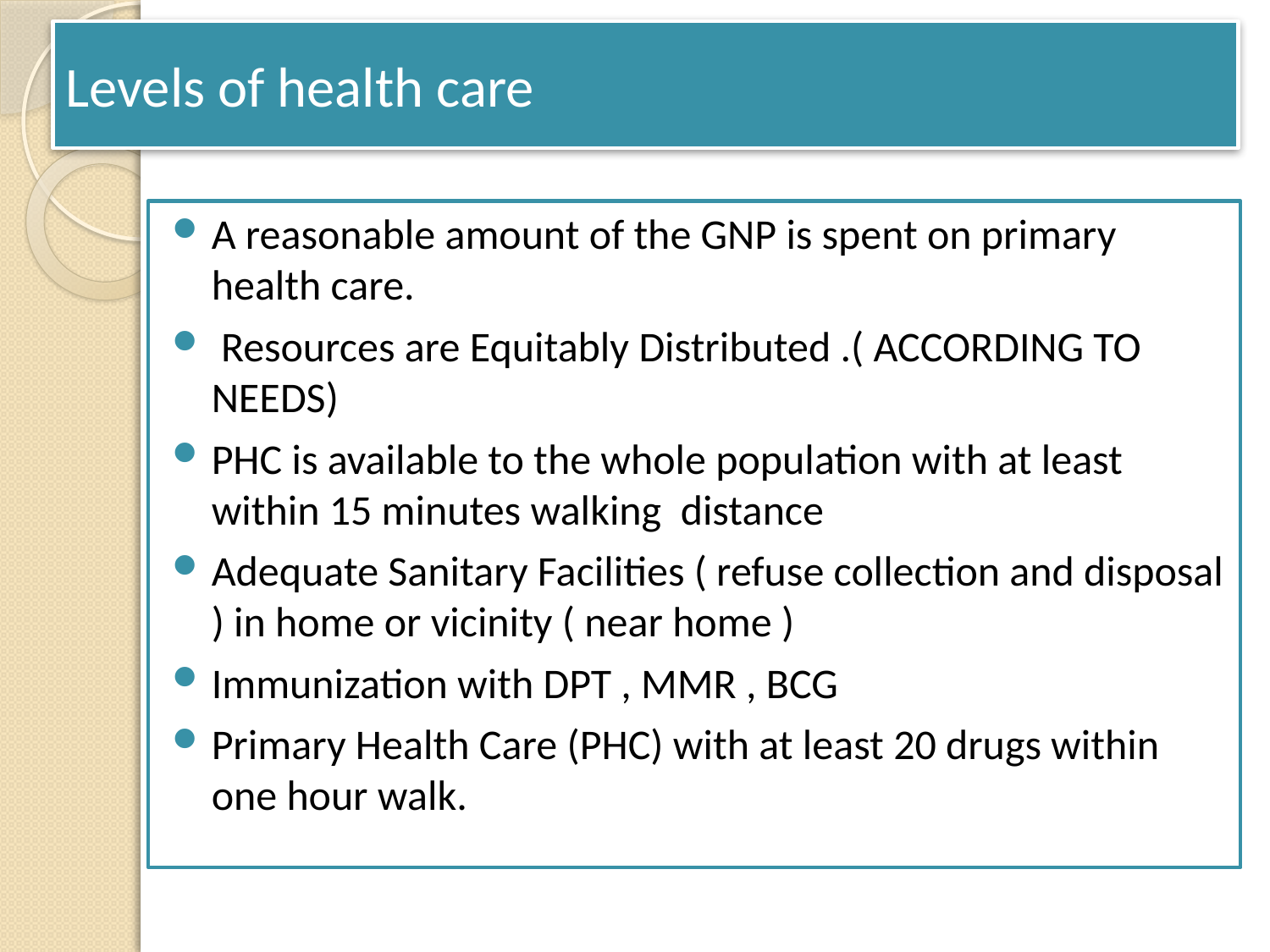

# Levels of health care
A reasonable amount of the GNP is spent on primary health care.
 Resources are Equitably Distributed .( ACCORDING TO NEEDS)
PHC is available to the whole population with at least within 15 minutes walking  distance
Adequate Sanitary Facilities ( refuse collection and disposal ) in home or vicinity ( near home )
Immunization with DPT , MMR , BCG
Primary Health Care (PHC) with at least 20 drugs within one hour walk.